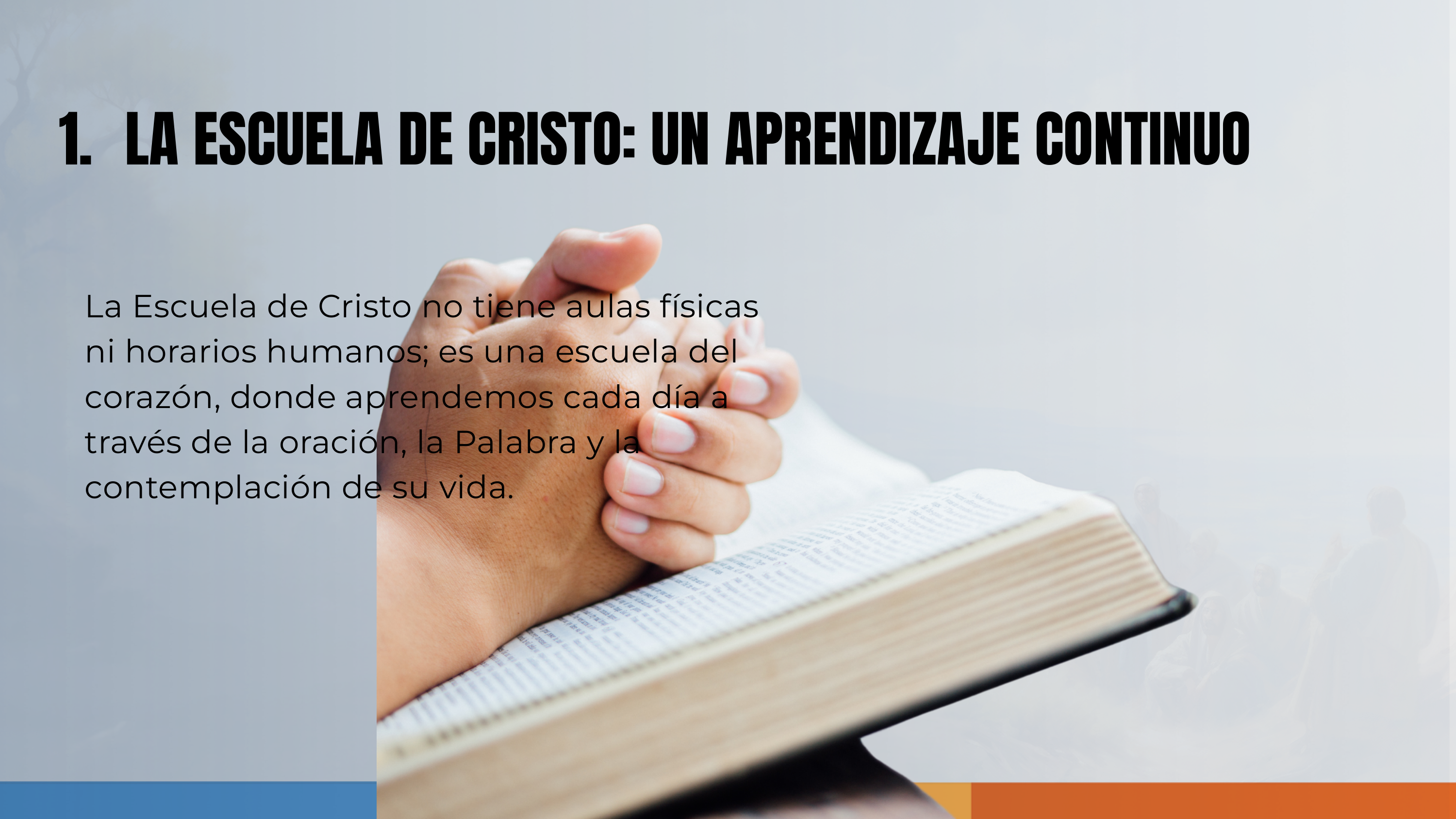

LA ESCUELA DE CRISTO: UN APRENDIZAJE CONTINUO
La Escuela de Cristo no tiene aulas físicas ni horarios humanos; es una escuela del corazón, donde aprendemos cada día a través de la oración, la Palabra y la contemplación de su vida.